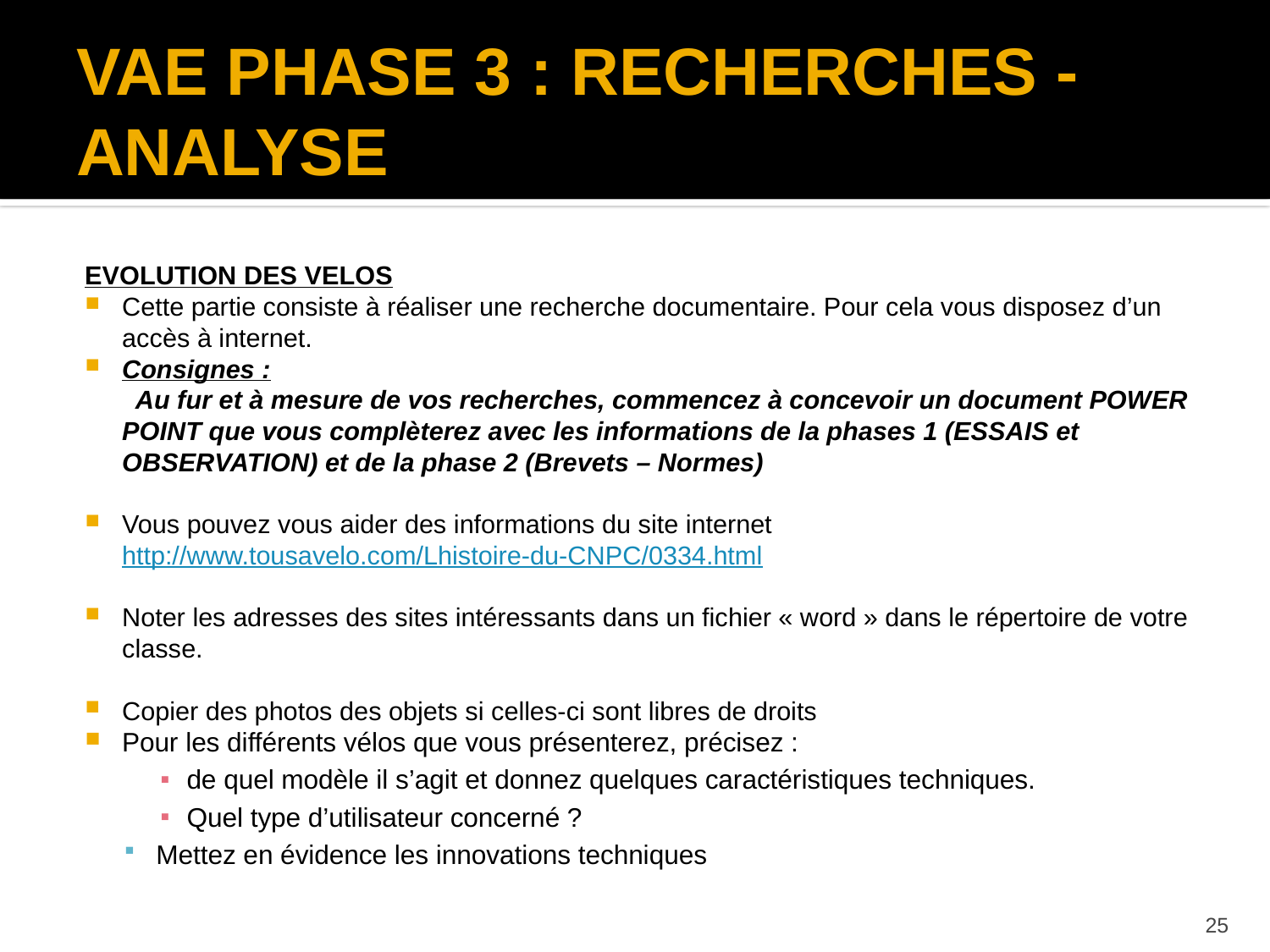

# VAE PHASE 3 : RECHERCHES - ANALYSE
EVOLUTION DES VELOS
Cette partie consiste à réaliser une recherche documentaire. Pour cela vous disposez d’un accès à internet.
Consignes :
       Au fur et à mesure de vos recherches, commencez à concevoir un document POWER POINT que vous complèterez avec les informations de la phases 1 (ESSAIS et OBSERVATION) et de la phase 2 (Brevets – Normes)

Vous pouvez vous aider des informations du site internet http://www.tousavelo.com/Lhistoire-du-CNPC/0334.html

Noter les adresses des sites intéressants dans un fichier « word » dans le répertoire de votre classe.

Copier des photos des objets si celles-ci sont libres de droits
Pour les différents vélos que vous présenterez, précisez :
de quel modèle il s’agit et donnez quelques caractéristiques techniques.
Quel type d’utilisateur concerné ?
Mettez en évidence les innovations techniques

25